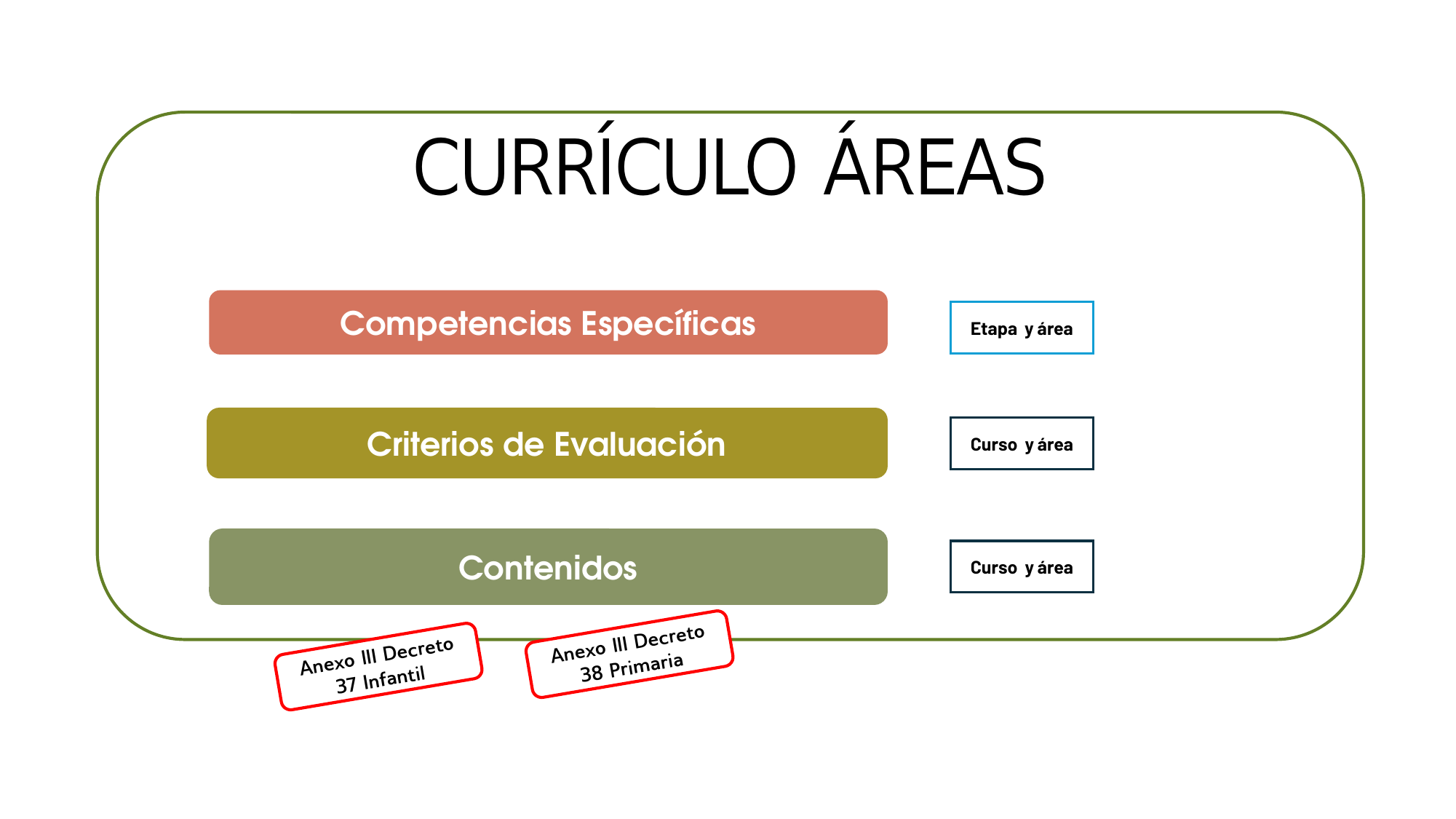

CURRÍCULO ÁREAS

Competencias Específicas
Etapa  y área
Criterios de Evaluación
Curso  y área
Contenidos
Curso  y área
Anexo III Decreto 38 Primaria
Anexo III Decreto 37 Infantil